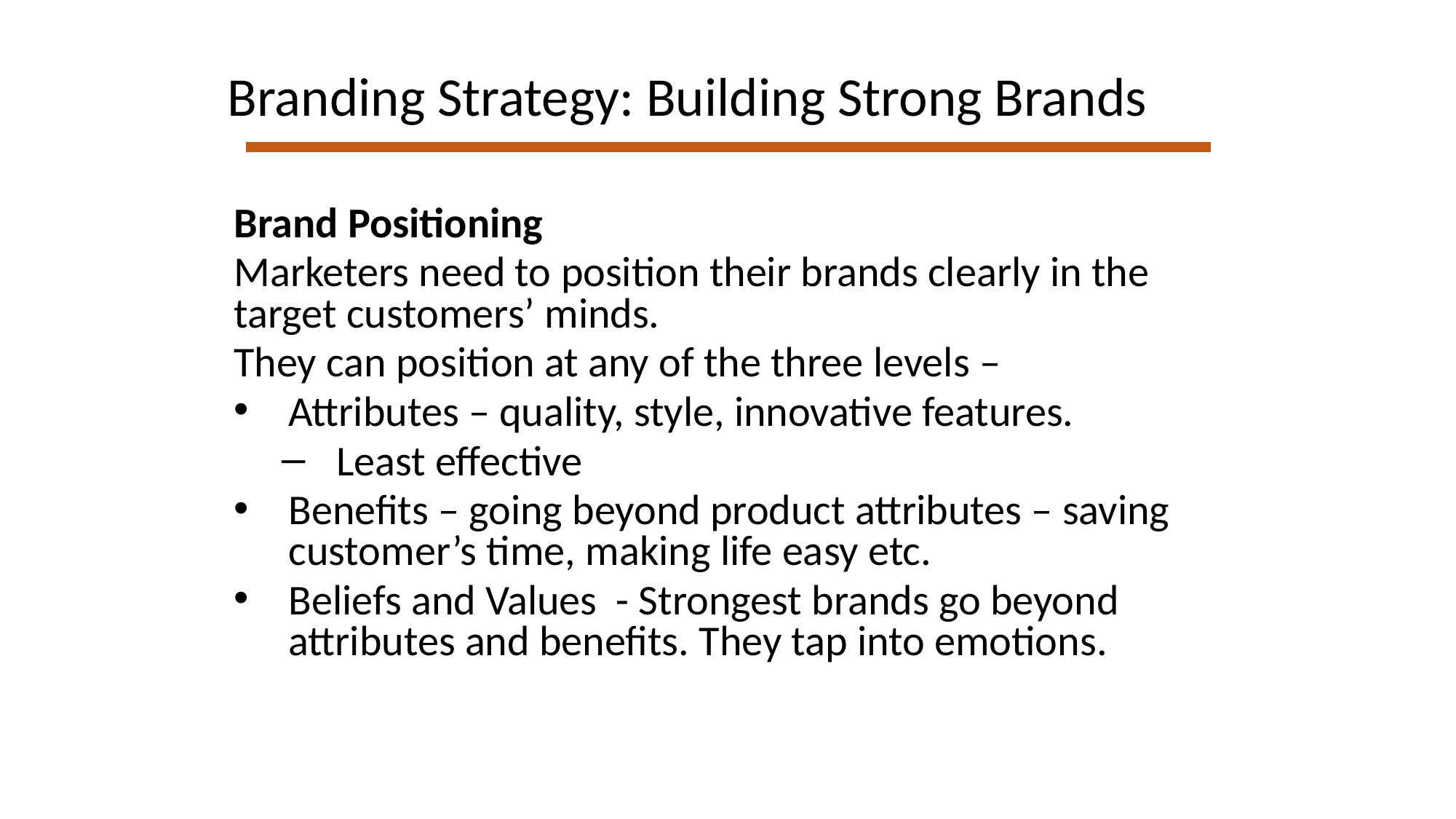

# Branding Strategy: Building Strong Brands

Brand Positioning
Marketers need to position their brands clearly in the target customers’ minds.
They can position at any of the three levels –
Attributes – quality, style, innovative features.
Least effective
Benefits – going beyond product attributes – saving customer’s time, making life easy etc.
Beliefs and Values  - Strongest brands go beyond attributes and benefits. They tap into emotions.